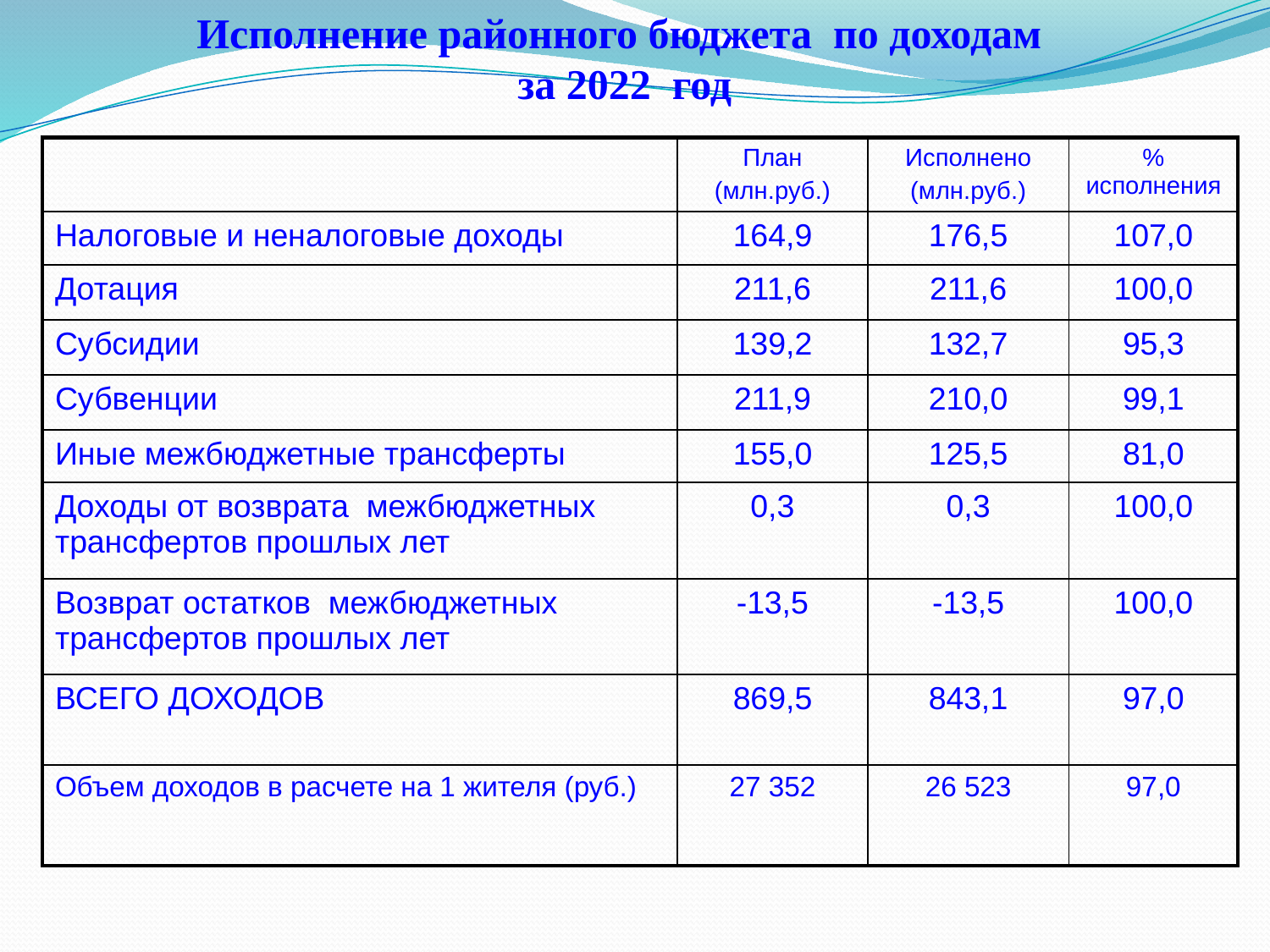

Исполнение районного бюджета  по доходам
за 2022  год
|  | План (млн.руб.) | Исполнено (млн.руб.) | % исполнения |
| --- | --- | --- | --- |
| Налоговые и неналоговые доходы | 164,9 | 176,5 | 107,0 |
| Дотация | 211,6 | 211,6 | 100,0 |
| Субсидии | 139,2 | 132,7 | 95,3 |
| Субвенции | 211,9 | 210,0 | 99,1 |
| Иные межбюджетные трансферты | 155,0 | 125,5 | 81,0 |
| Доходы от возврата межбюджетных трансфертов прошлых лет | 0,3 | 0,3 | 100,0 |
| Возврат остатков межбюджетных трансфертов прошлых лет | -13,5 | -13,5 | 100,0 |
| ВСЕГО ДОХОДОВ | 869,5 | 843,1 | 97,0 |
| Объем доходов в расчете на 1 жителя (руб.) | 27 352 | 26 523 | 97,0 |